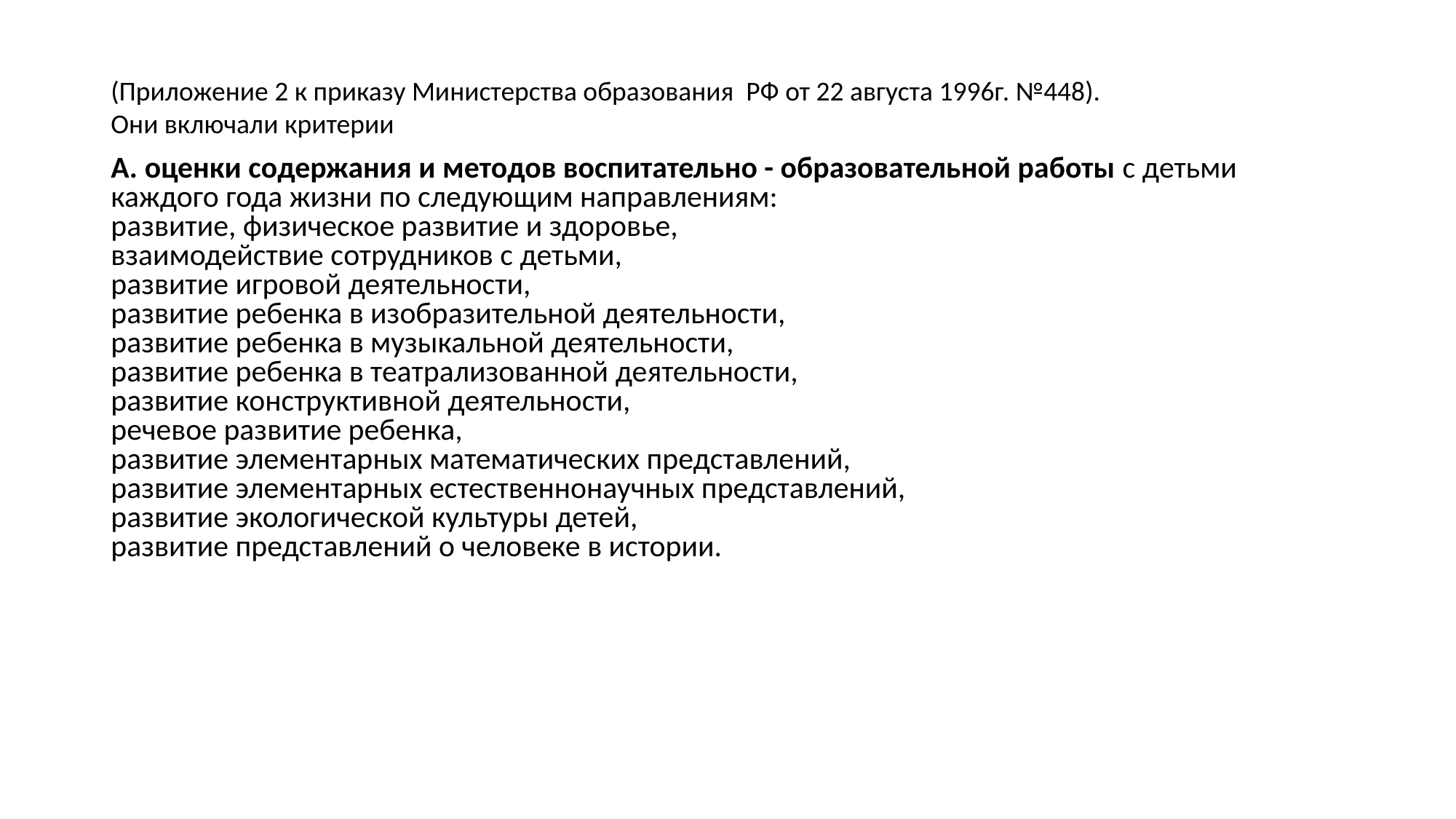

(Приложение 2 к приказу Министерства образования  РФ от 22 августа 1996г. №448).
Они включали критерии
А. оценки содержания и методов воспитательно - образовательной работы с детьми каждого года жизни по следующим направлениям:
развитие, физическое развитие и здоровье,
взаимодействие сотрудников с детьми,
развитие игровой деятельности,
развитие ребенка в изобразительной деятельности,
развитие ребенка в музыкальной деятельности,
развитие ребенка в театрализованной деятельности,
развитие конструктивной деятельности,
речевое развитие ребенка,
развитие элементарных математических представлений,
развитие элементарных естественнонаучных представлений,
развитие экологической культуры детей,
развитие представлений о человеке в истории.